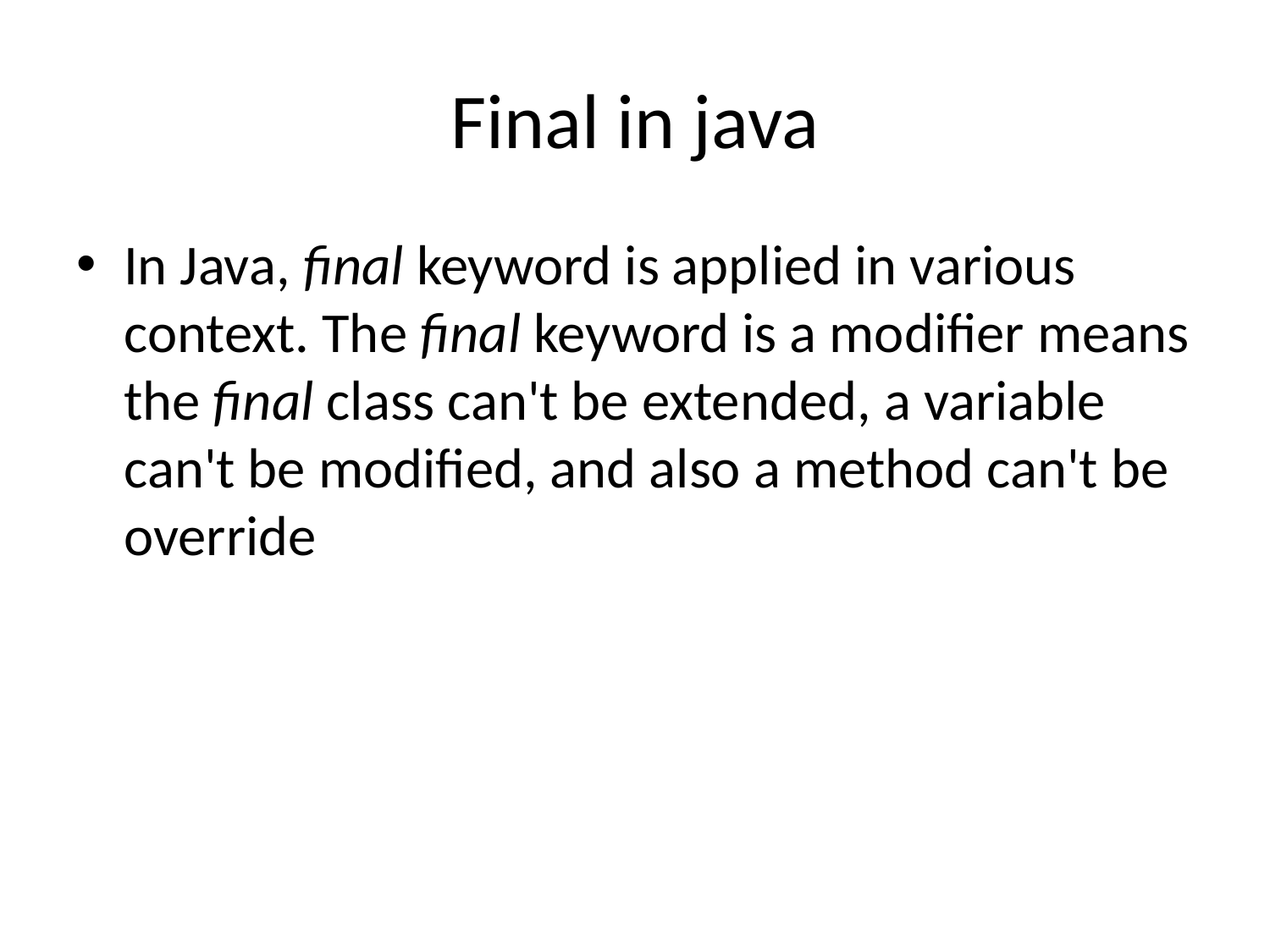

# Final in java
In Java, final keyword is applied in various context. The final keyword is a modifier means the final class can't be extended, a variable can't be modified, and also a method can't be override